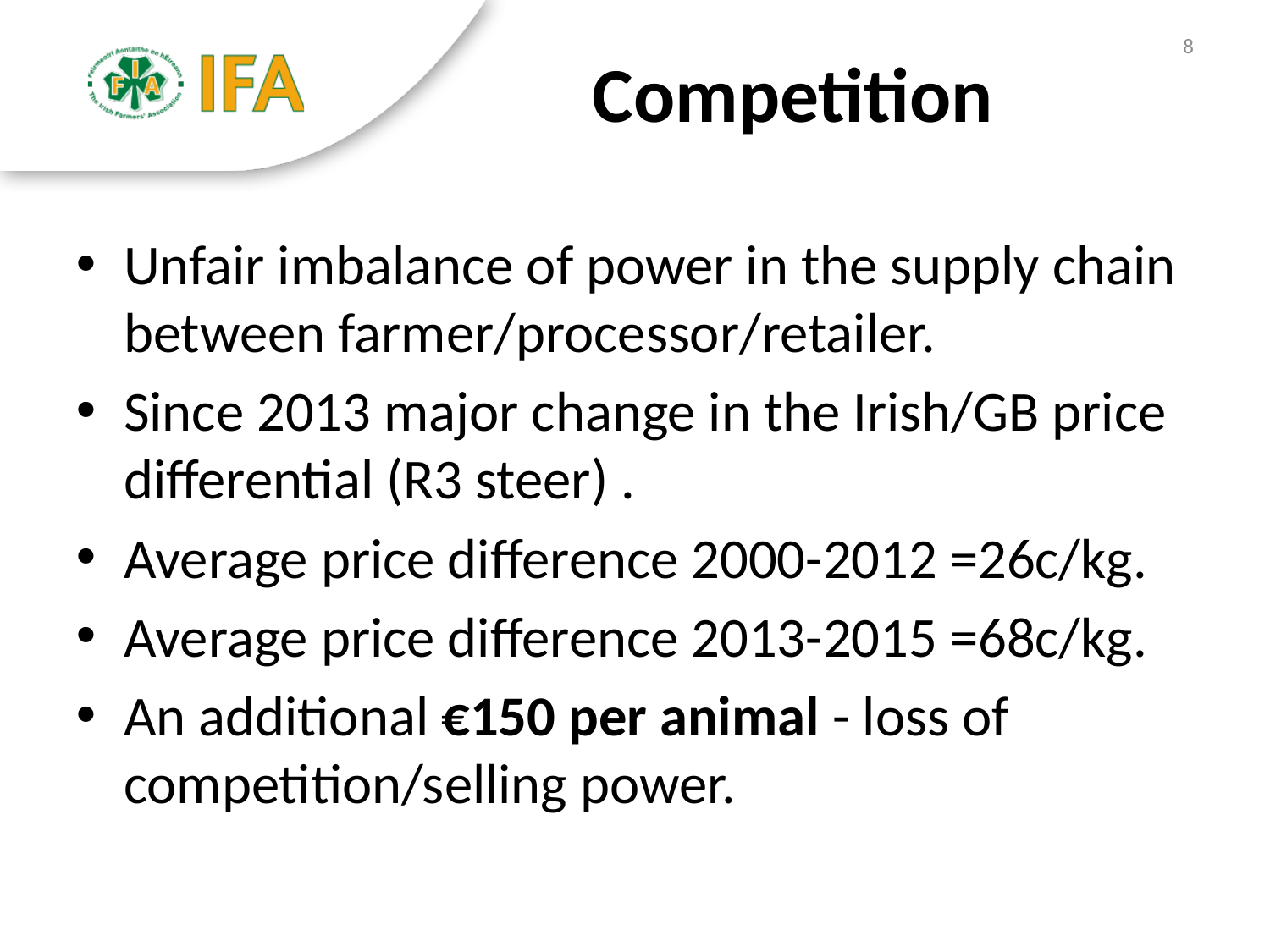

8
# Competition
Unfair imbalance of power in the supply chain between farmer/processor/retailer.
Since 2013 major change in the Irish/GB price differential (R3 steer) .
Average price difference 2000-2012 =26c/kg.
Average price difference 2013-2015 =68c/kg.
An additional €150 per animal - loss of competition/selling power.